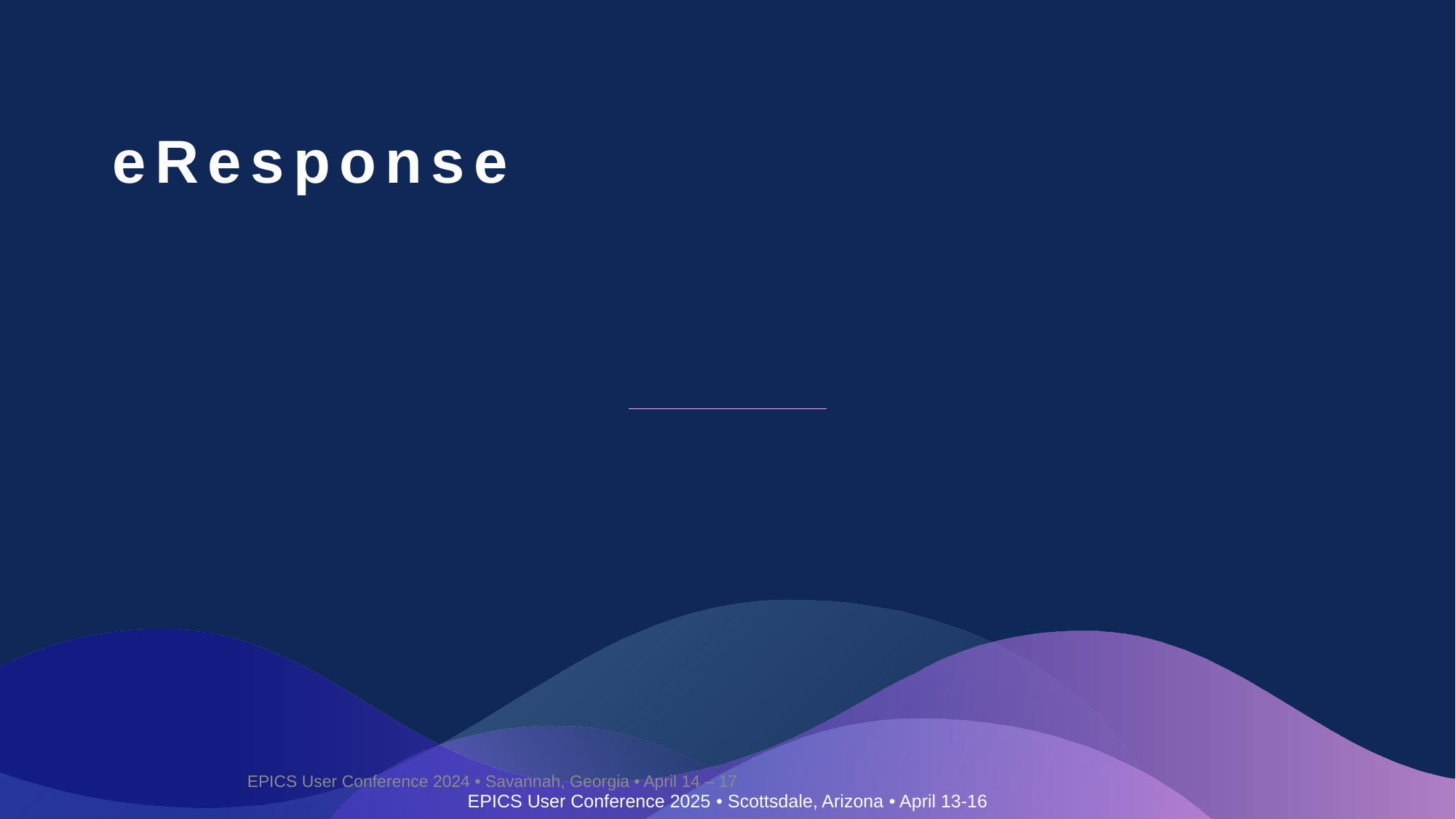

# eResponse

EPICS User Conference 2024 • Savannah, Georgia • April 14 – 17